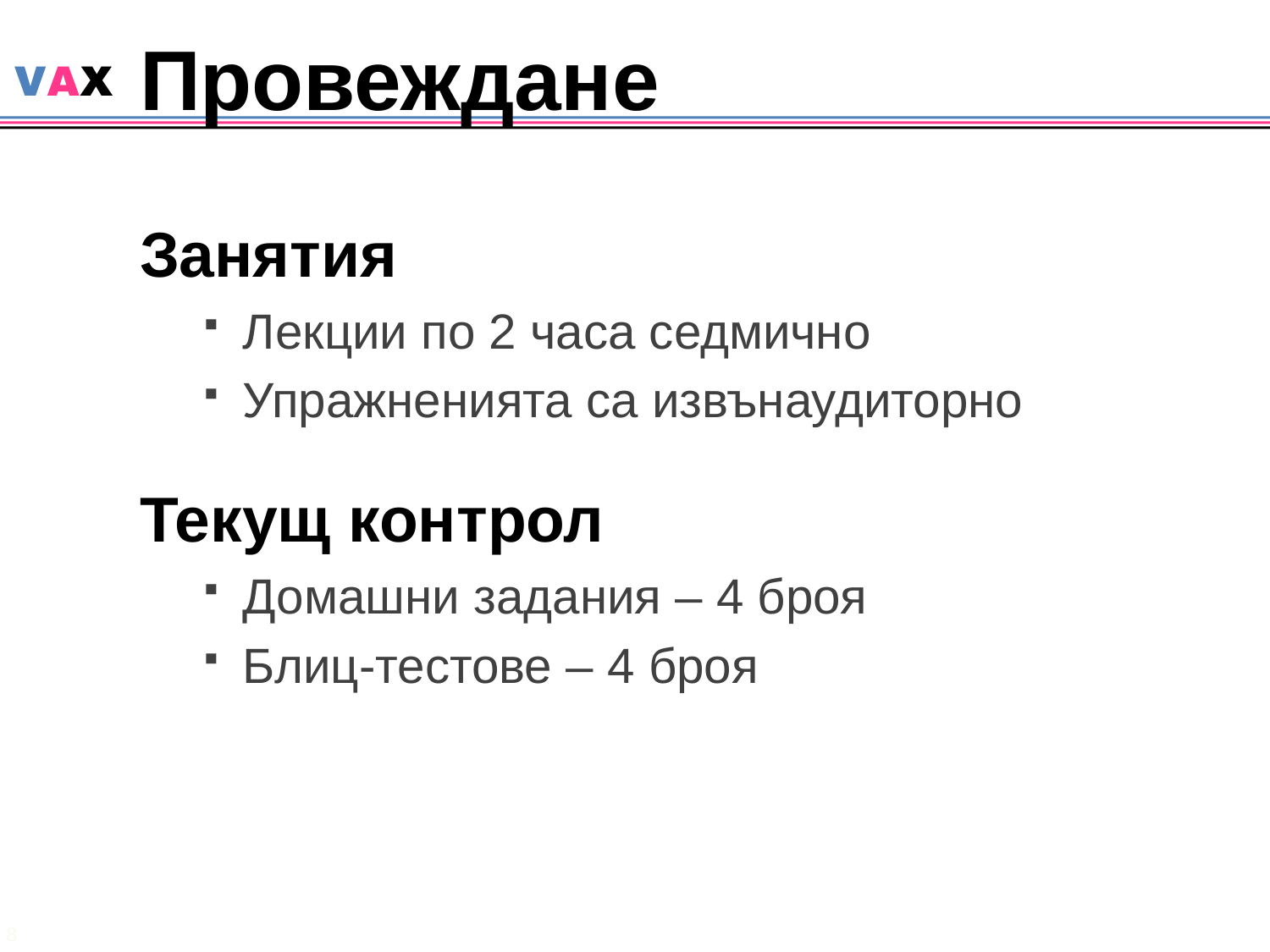

# Провеждане
Занятия
Лекции по 2 часа седмично
Упражненията са извънаудиторно
Текущ контрол
Домашни задания – 4 броя
Блиц-тестове – 4 броя